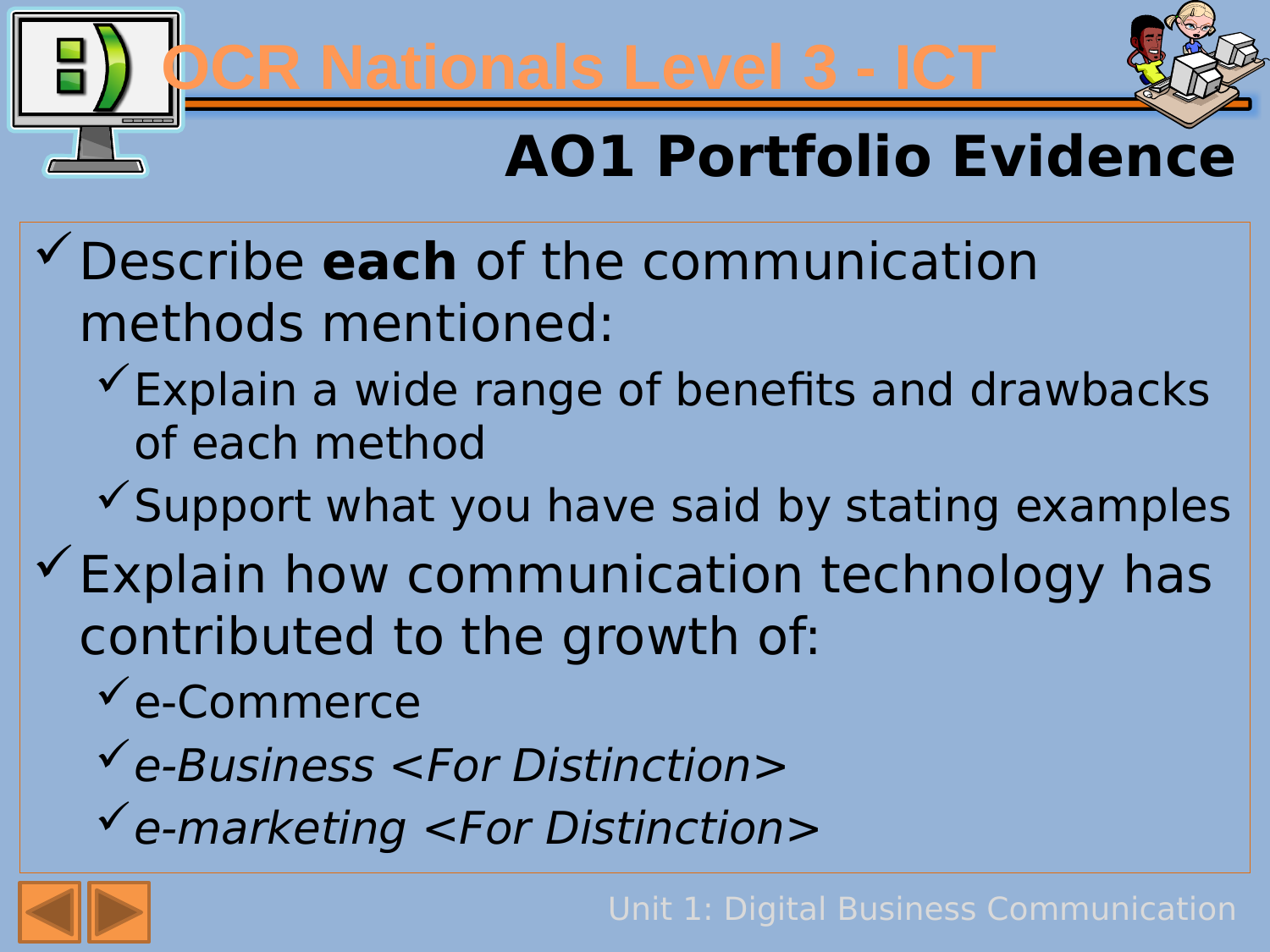

# AO1 Portfolio Evidence
Describe each of the communication methods mentioned:
Explain a wide range of benefits and drawbacks of each method
Support what you have said by stating examples
Explain how communication technology has contributed to the growth of:
e-Commerce
e-Business <For Distinction>
e-marketing <For Distinction>